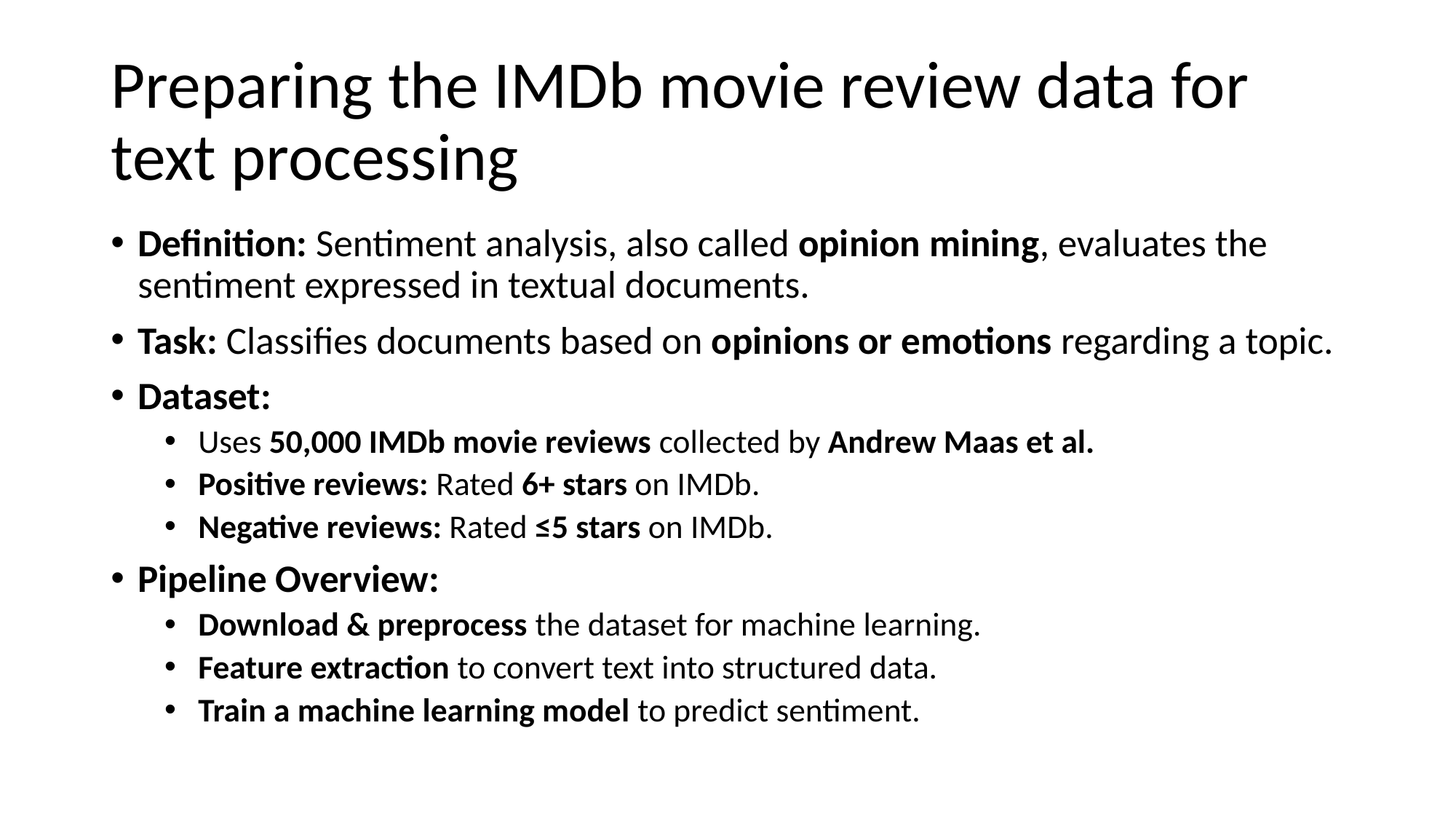

# Preparing the IMDb movie review data for text processing
Definition: Sentiment analysis, also called opinion mining, evaluates the sentiment expressed in textual documents.
Task: Classifies documents based on opinions or emotions regarding a topic.
Dataset:
Uses 50,000 IMDb movie reviews collected by Andrew Maas et al.
Positive reviews: Rated 6+ stars on IMDb.
Negative reviews: Rated ≤5 stars on IMDb.
Pipeline Overview:
Download & preprocess the dataset for machine learning.
Feature extraction to convert text into structured data.
Train a machine learning model to predict sentiment.